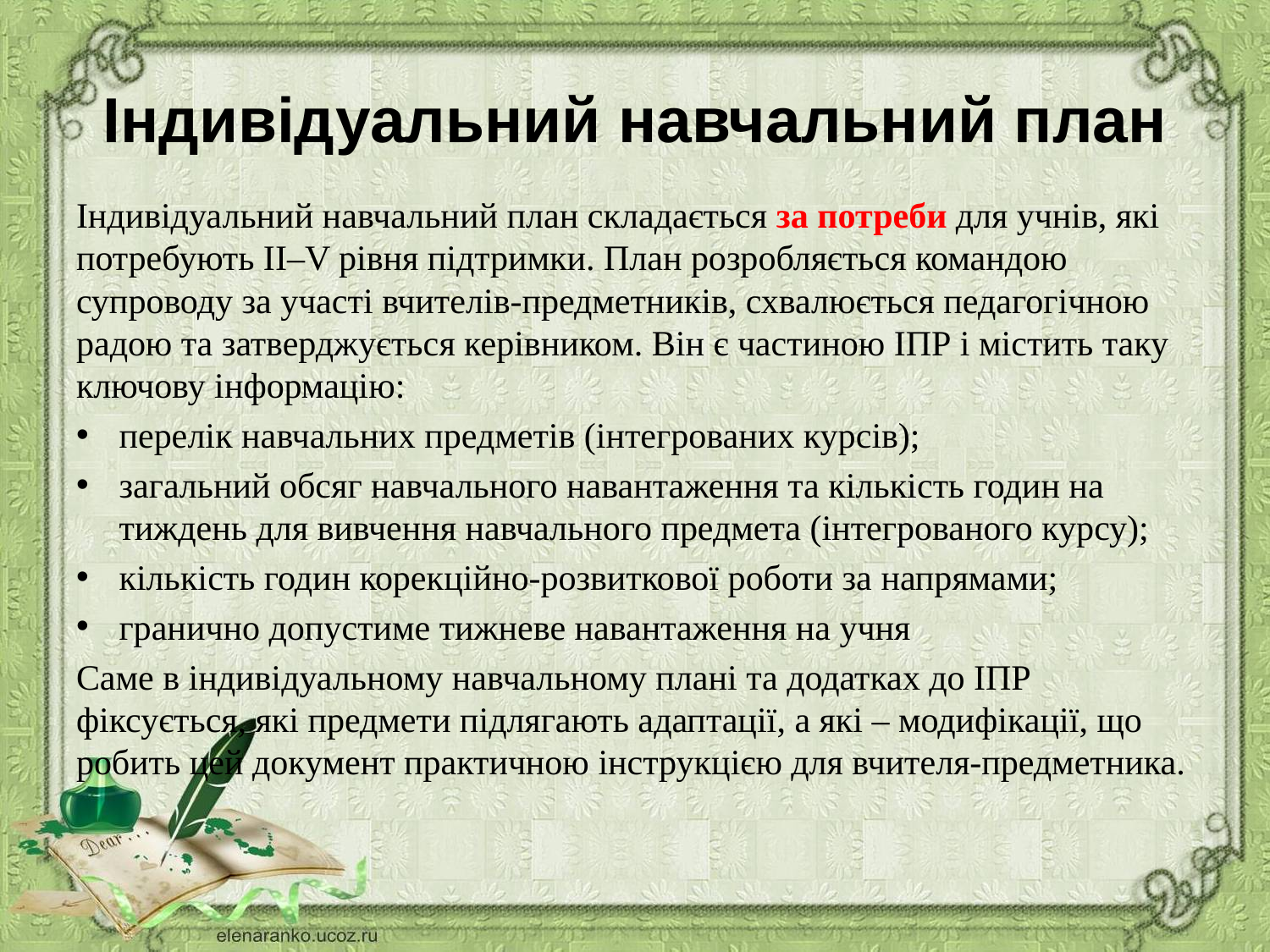

# Індивідуальний навчальний план
Індивідуальний навчальний план складається за потреби для учнів, які потребують II–V рівня підтримки. План розробляється командою супроводу за участі вчителів-предметників, схвалюється педагогічною радою та затверджується керівником. Він є частиною ІПР і містить таку ключову інформацію:
перелік навчальних предметів (інтегрованих курсів);
загальний обсяг навчального навантаження та кількість годин на тиждень для вивчення навчального предмета (інтегрованого курсу);
кількість годин корекційно-розвиткової роботи за напрямами;
гранично допустиме тижневе навантаження на учня
Саме в індивідуальному навчальному плані та додатках до ІПР фіксується, які предмети підлягають адаптації, а які – модифікації, що робить цей документ практичною інструкцією для вчителя-предметника.